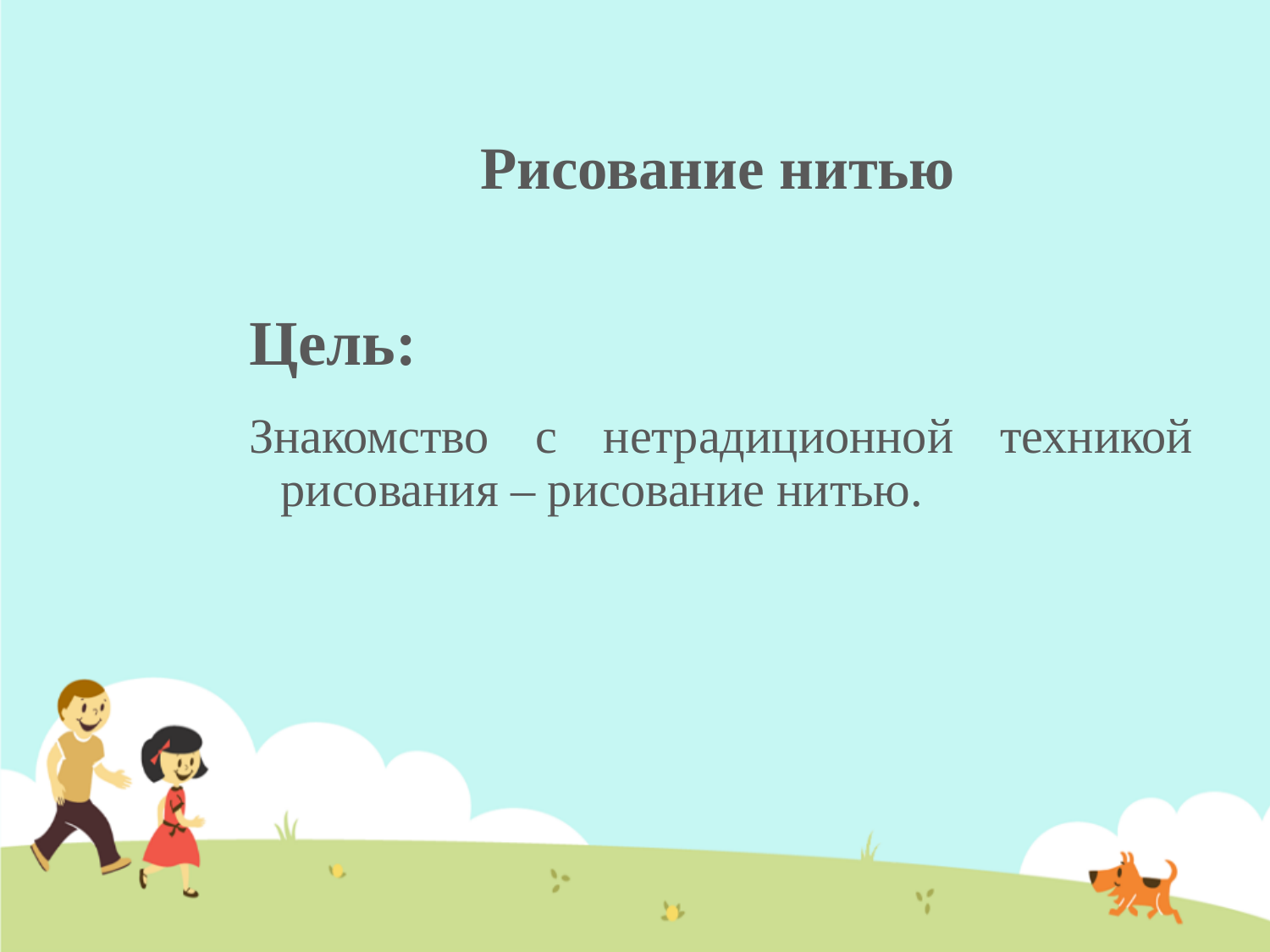

# Рисование нитью

Цель:
Знакомство с нетрадиционной техникой рисования – рисование нитью.